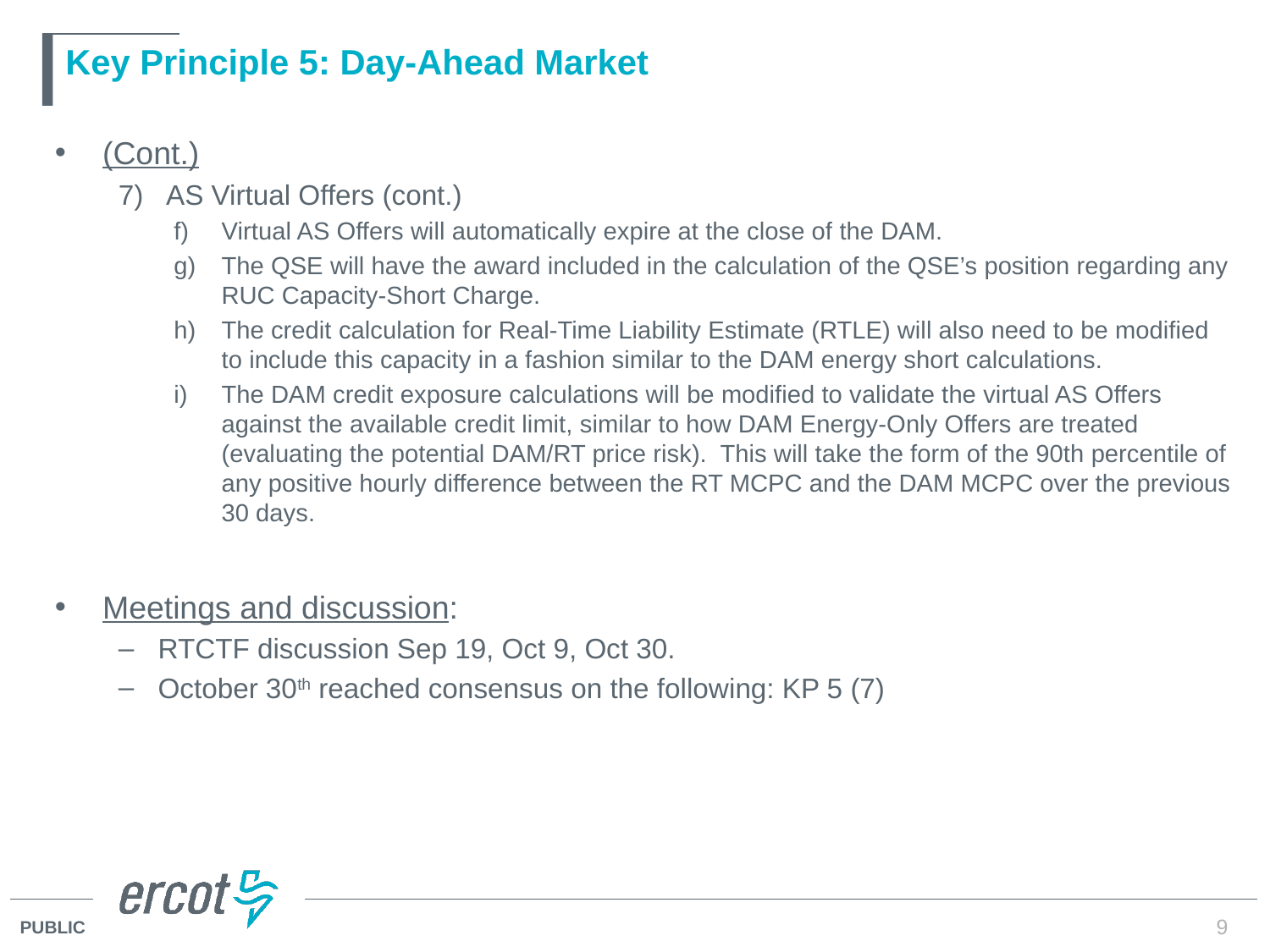

# Key Principle 5: Day-Ahead Market
(Cont.)
AS Virtual Offers (cont.)
Virtual AS Offers will automatically expire at the close of the DAM.
The QSE will have the award included in the calculation of the QSE’s position regarding any RUC Capacity-Short Charge.
The credit calculation for Real-Time Liability Estimate (RTLE) will also need to be modified to include this capacity in a fashion similar to the DAM energy short calculations.
The DAM credit exposure calculations will be modified to validate the virtual AS Offers against the available credit limit, similar to how DAM Energy-Only Offers are treated (evaluating the potential DAM/RT price risk).  This will take the form of the 90th percentile of any positive hourly difference between the RT MCPC and the DAM MCPC over the previous 30 days.

Meetings and discussion:
RTCTF discussion Sep 19, Oct 9, Oct 30.
October 30th reached consensus on the following: KP 5 (7)

9